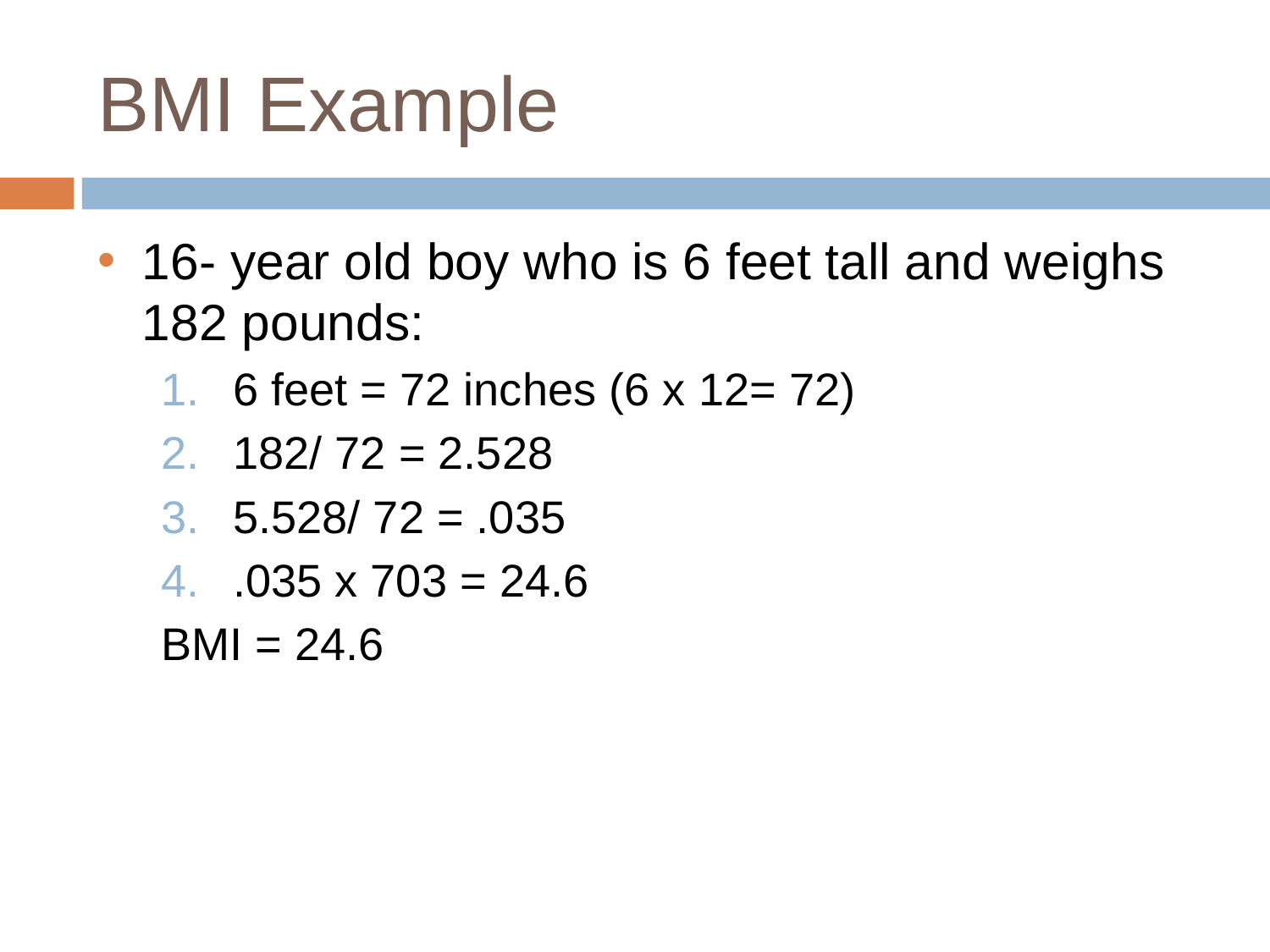

# BMI Example
16- year old boy who is 6 feet tall and weighs 182 pounds:
6 feet = 72 inches (6 x 12= 72)
182/ 72 = 2.528
5.528/ 72 = .035
.035 x 703 = 24.6
BMI = 24.6